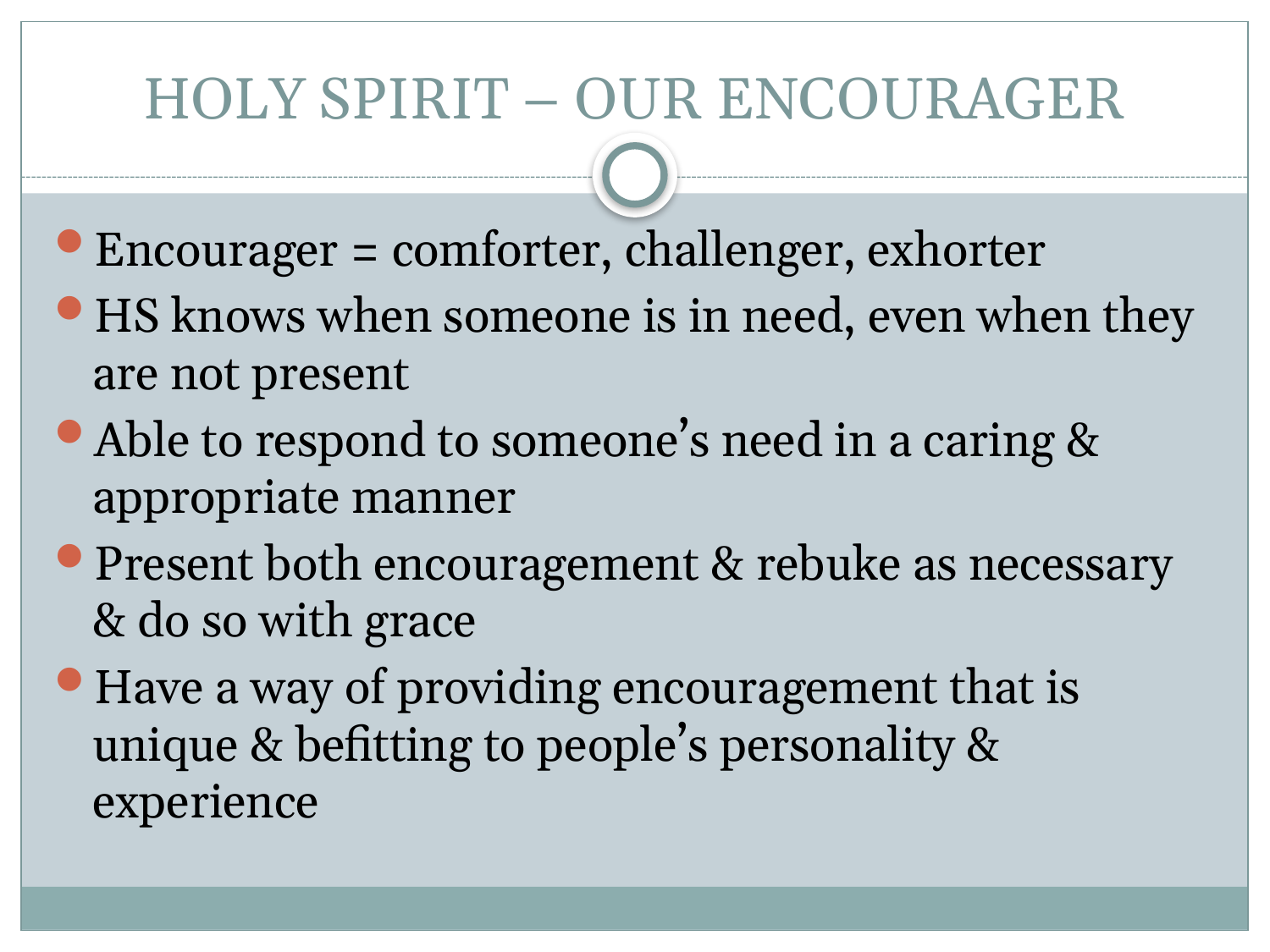

# HOLY SPIRIT – OUR ENCOURAGER
Encourager = comforter, challenger, exhorter
HS knows when someone is in need, even when they are not present
Able to respond to someone’s need in a caring & appropriate manner
Present both encouragement & rebuke as necessary & do so with grace
Have a way of providing encouragement that is unique & befitting to people’s personality & experience